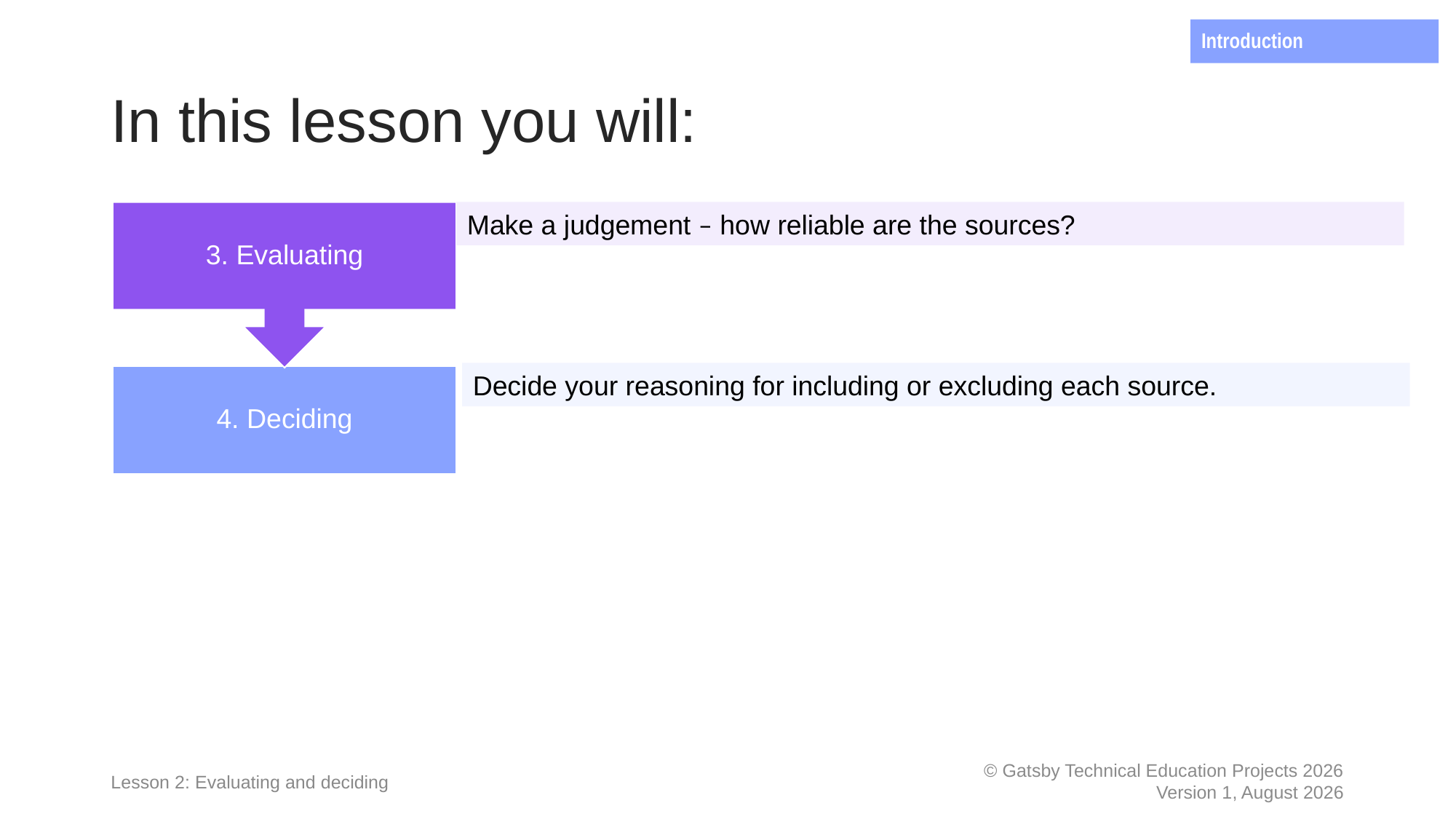

Introduction
# In this lesson you will:
4. Deciding
3. Evaluating
Make a judgement – how reliable are the sources?
Decide your reasoning for including or excluding each source.
Lesson 2: Evaluating and deciding